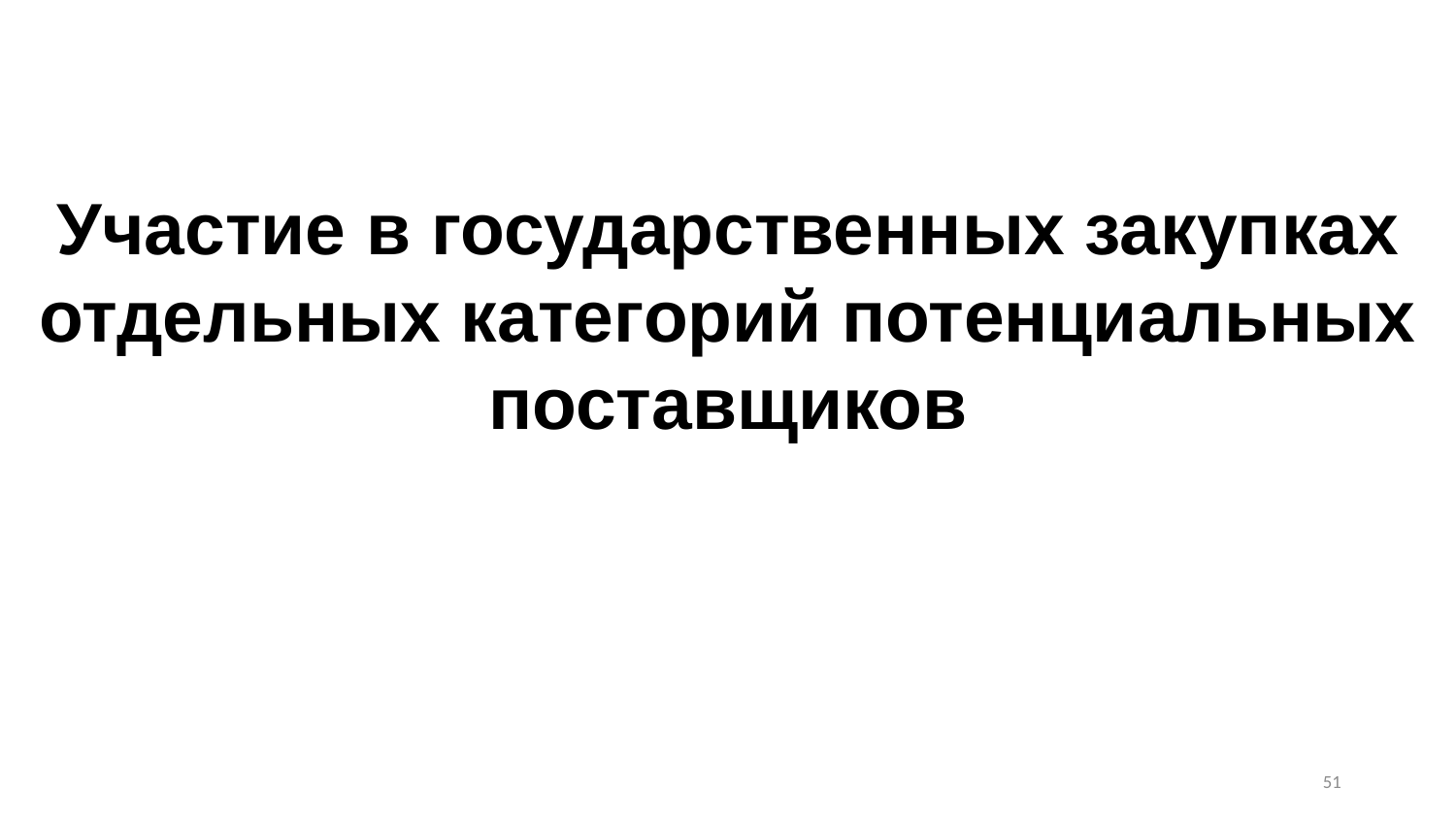

Участие в государственных закупках отдельных категорий потенциальных поставщиков
51